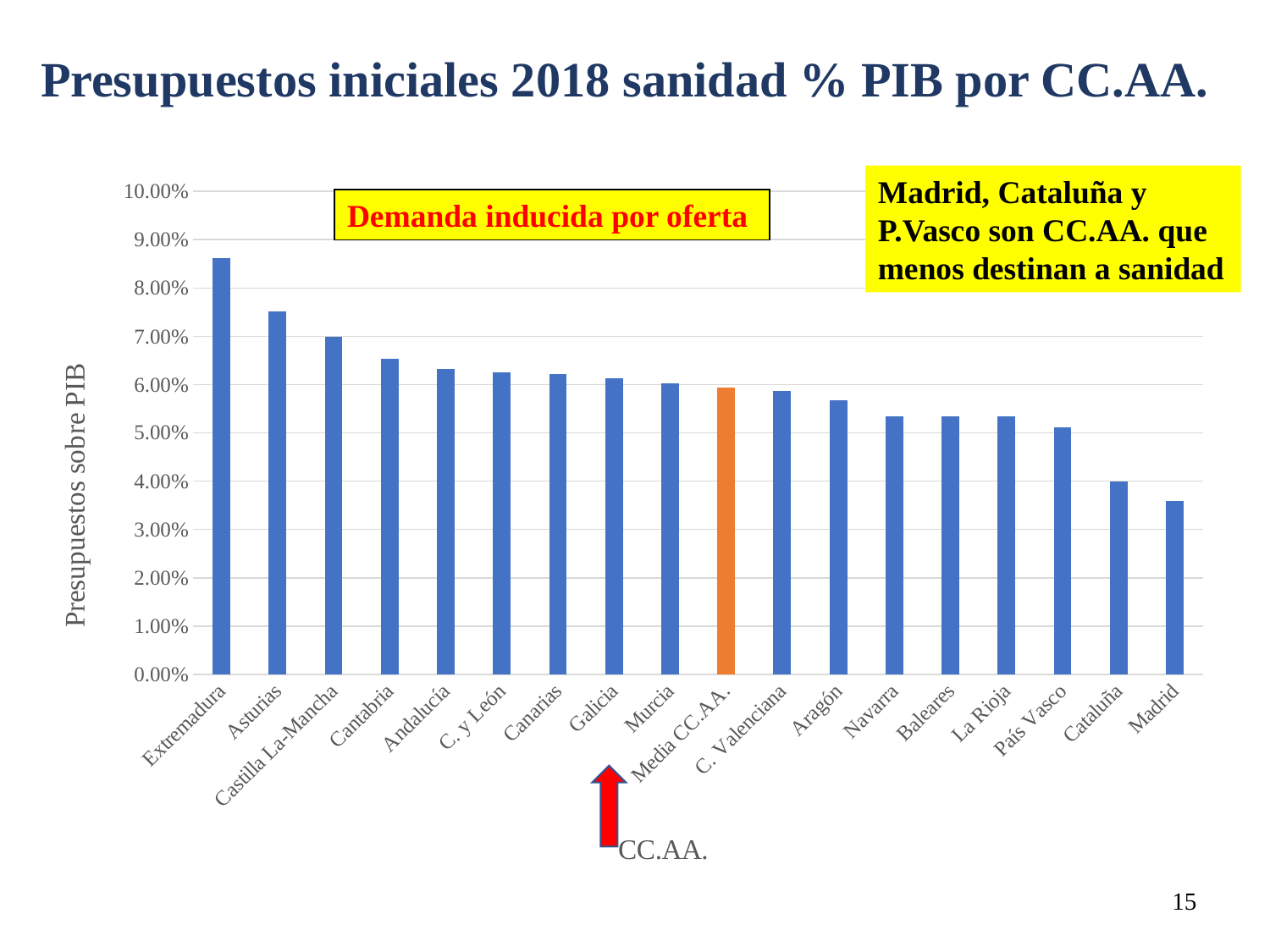

Presupuestos iniciales 2018 sanidad % PIB por CC.AA.

### Chart

| Category |  |
|---|---|
| Extremadura | 0.08622634087920411 |
| Asturias | 0.07511416178982878 |
| Castilla La-Mancha | 0.06987752749559158 |
| Cantabria | 0.06528118314323916 |
| Andalucía | 0.06314904089590251 |
| C. y León | 0.06253542126549086 |
| Canarias | 0.06210084229455706 |
| Galicia | 0.06138026174249999 |
| Murcia | 0.06021596952114457 |
| Media CC.AA. | 0.05932780078695387 |
| C. Valenciana | 0.05870936595107468 |
| Aragón | 0.05674599793233739 |
| Navarra | 0.05348297207136541 |
| Baleares | 0.05340588321975295 |
| La Rioja | 0.05338316392885942 |
| País Vasco | 0.05118167497207664 |
| Cataluña | 0.03984643976286894 |
| Madrid | 0.03593636651242157 |
Madrid, Cataluña y P.Vasco son CC.AA. que menos destinan a sanidad
Demanda inducida por oferta

15